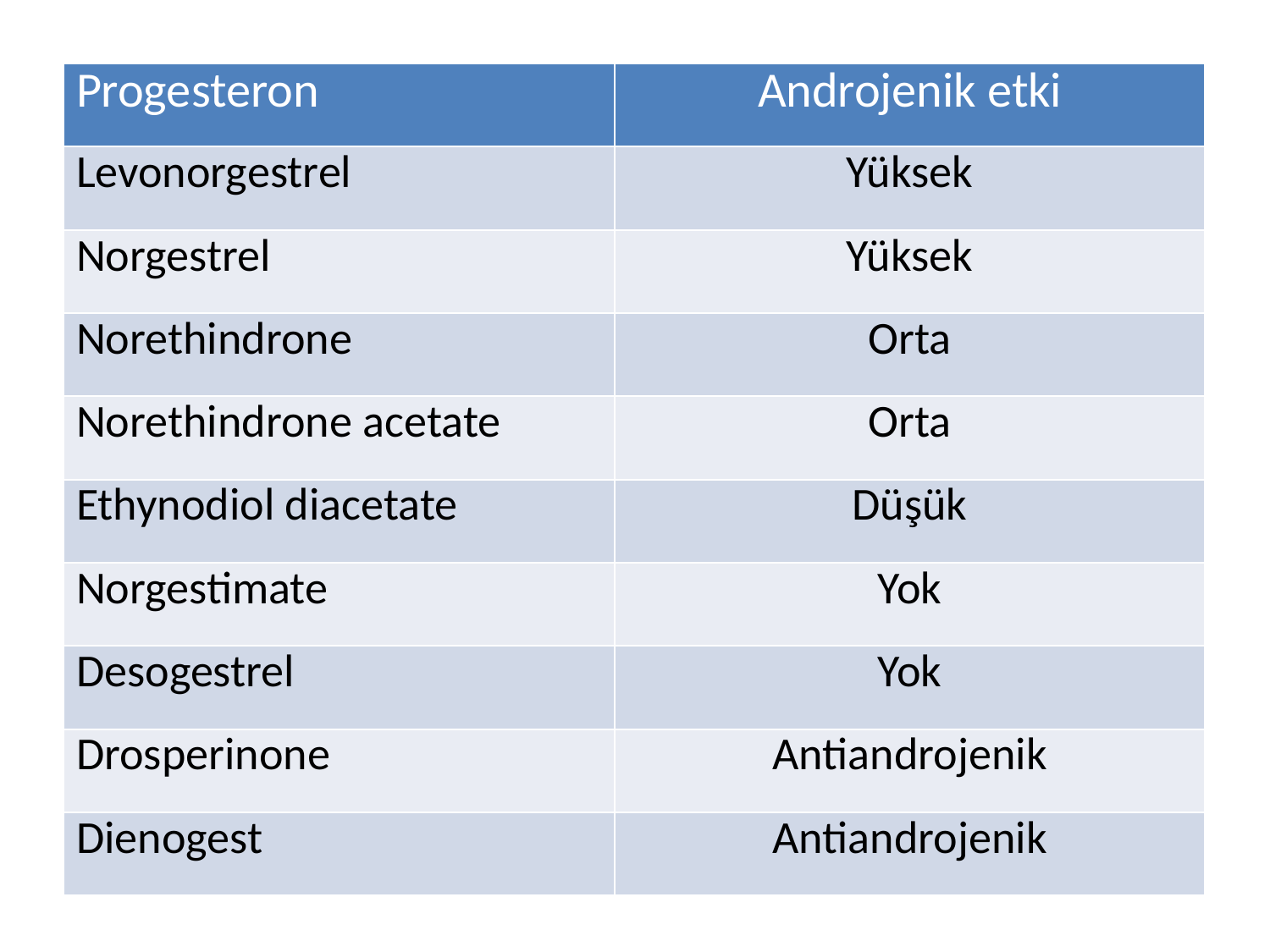

| Progesteron | Androjenik etki |
| --- | --- |
| Levonorgestrel | Yüksek |
| Norgestrel | Yüksek |
| Norethindrone | Orta |
| Norethindrone acetate | Orta |
| Ethynodiol diacetate | Düşük |
| Norgestimate | Yok |
| Desogestrel | Yok |
| Drosperinone | Antiandrojenik |
| Dienogest | Antiandrojenik |